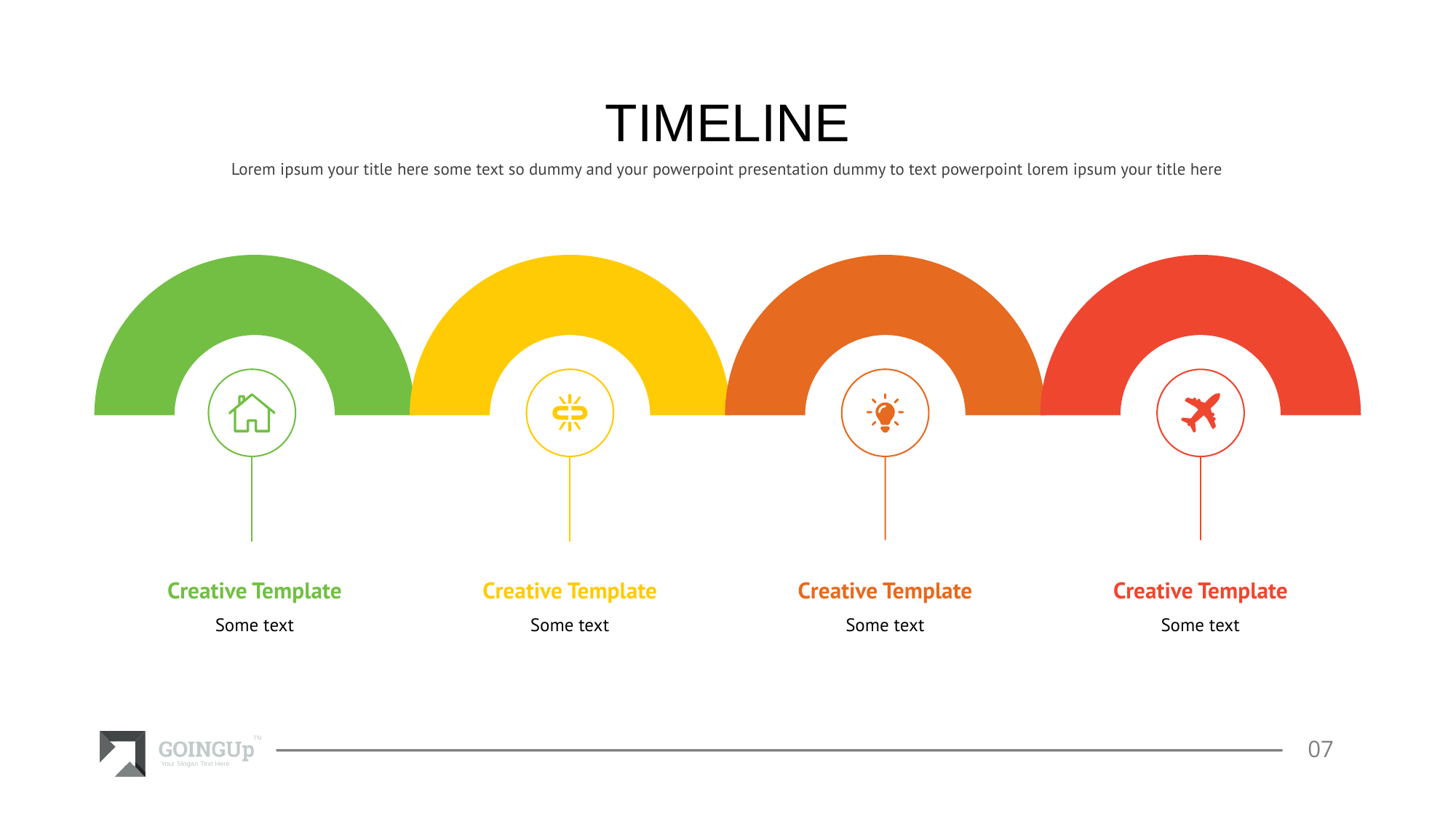

# TIMELINE
Lorem ipsum your title here some text so dummy and your powerpoint presentation dummy to text powerpoint lorem ipsum your title here

Creative Template
Some text
Creative Template
Some text
Creative Template
Some text
Creative Template
Some text
07